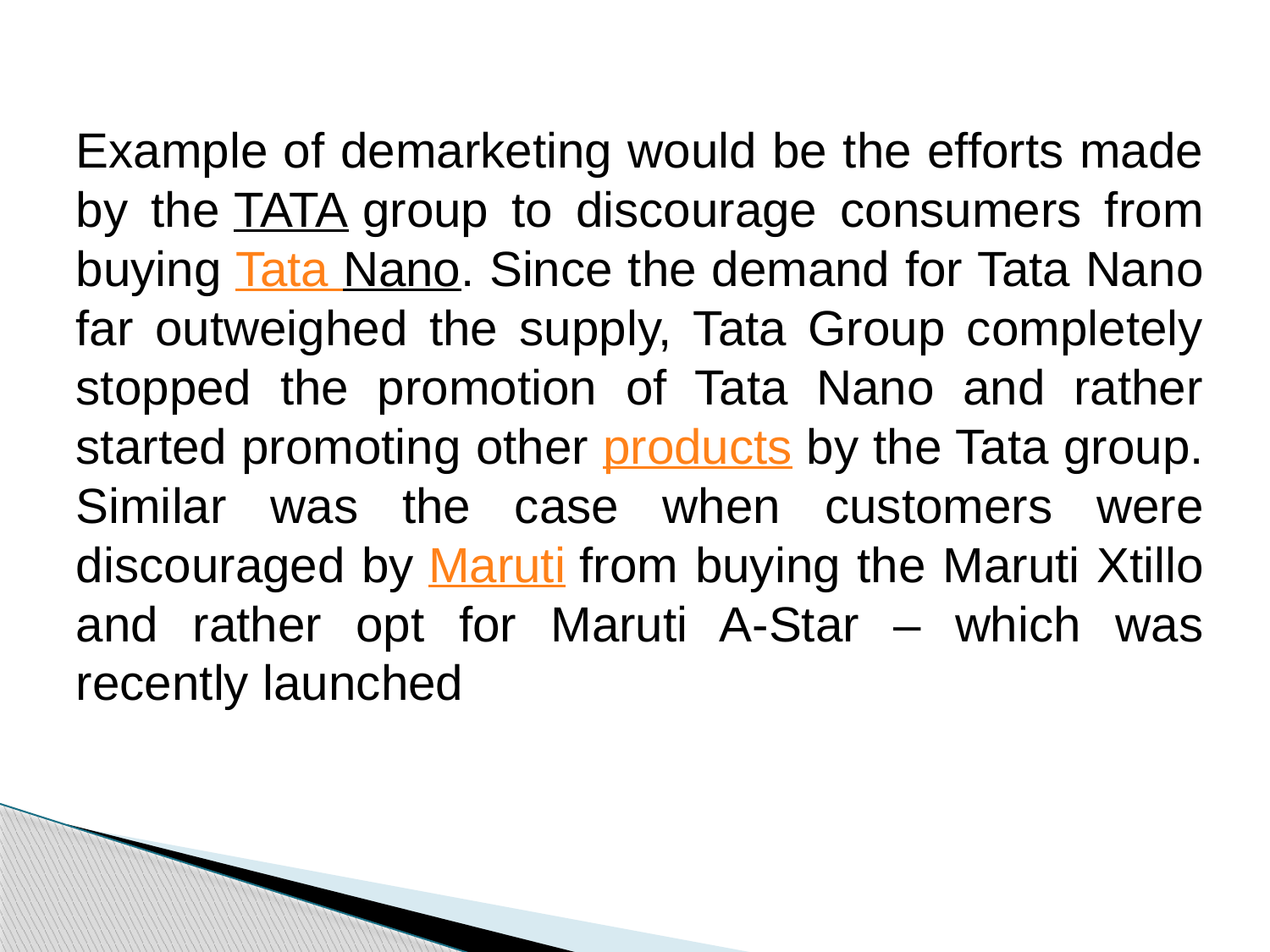

Example of demarketing would be the efforts made by the TATA group to discourage consumers from buying Tata Nano. Since the demand for Tata Nano far outweighed the supply, Tata Group completely stopped the promotion of Tata Nano and rather started promoting other products by the Tata group. Similar was the case when customers were discouraged by Maruti from buying the Maruti Xtillo and rather opt for Maruti A-Star – which was recently launched